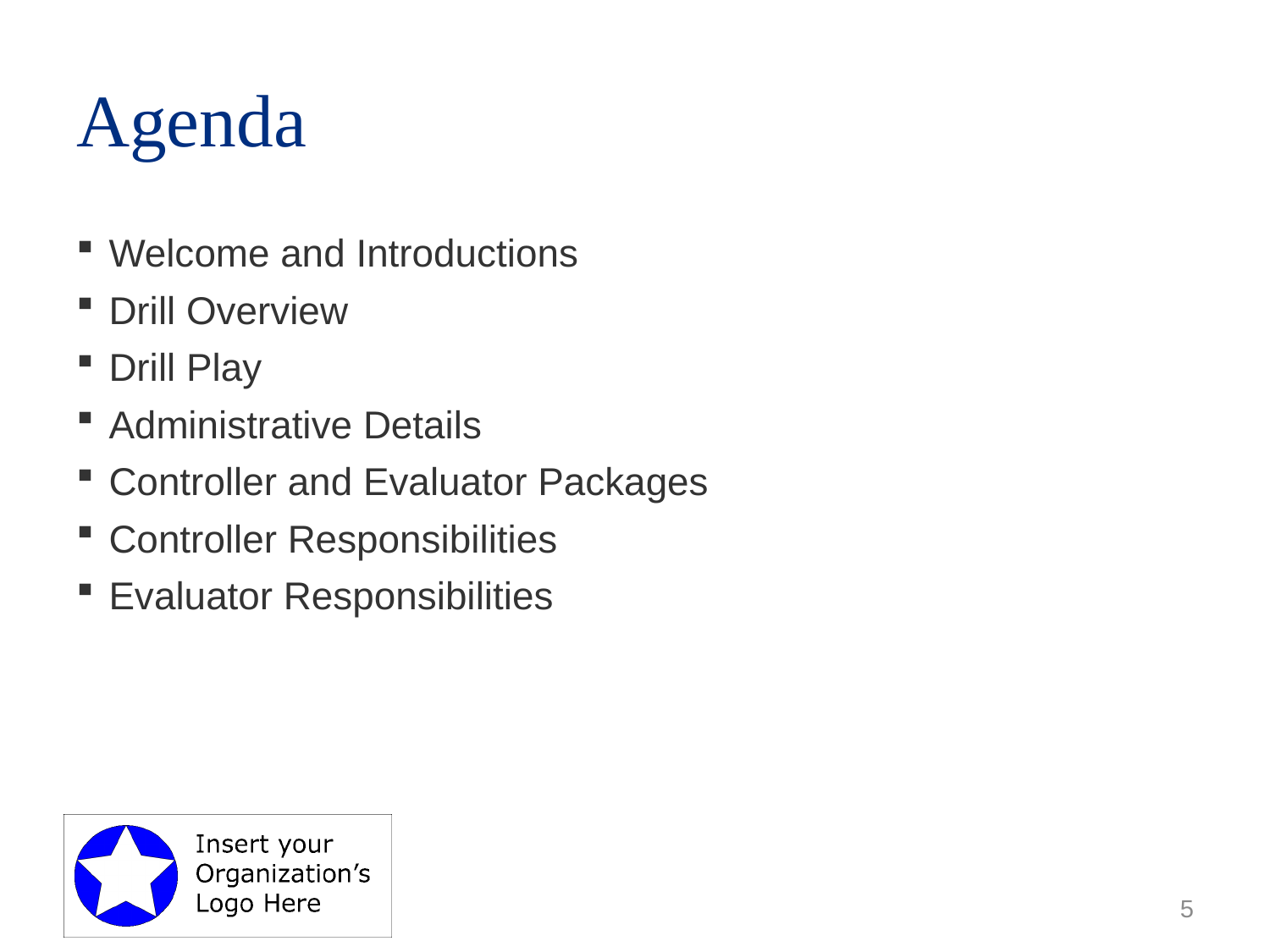

# Agenda
Welcome and Introductions
Drill Overview
Drill Play
Administrative Details
Controller and Evaluator Packages
Controller Responsibilities
Evaluator Responsibilities

5